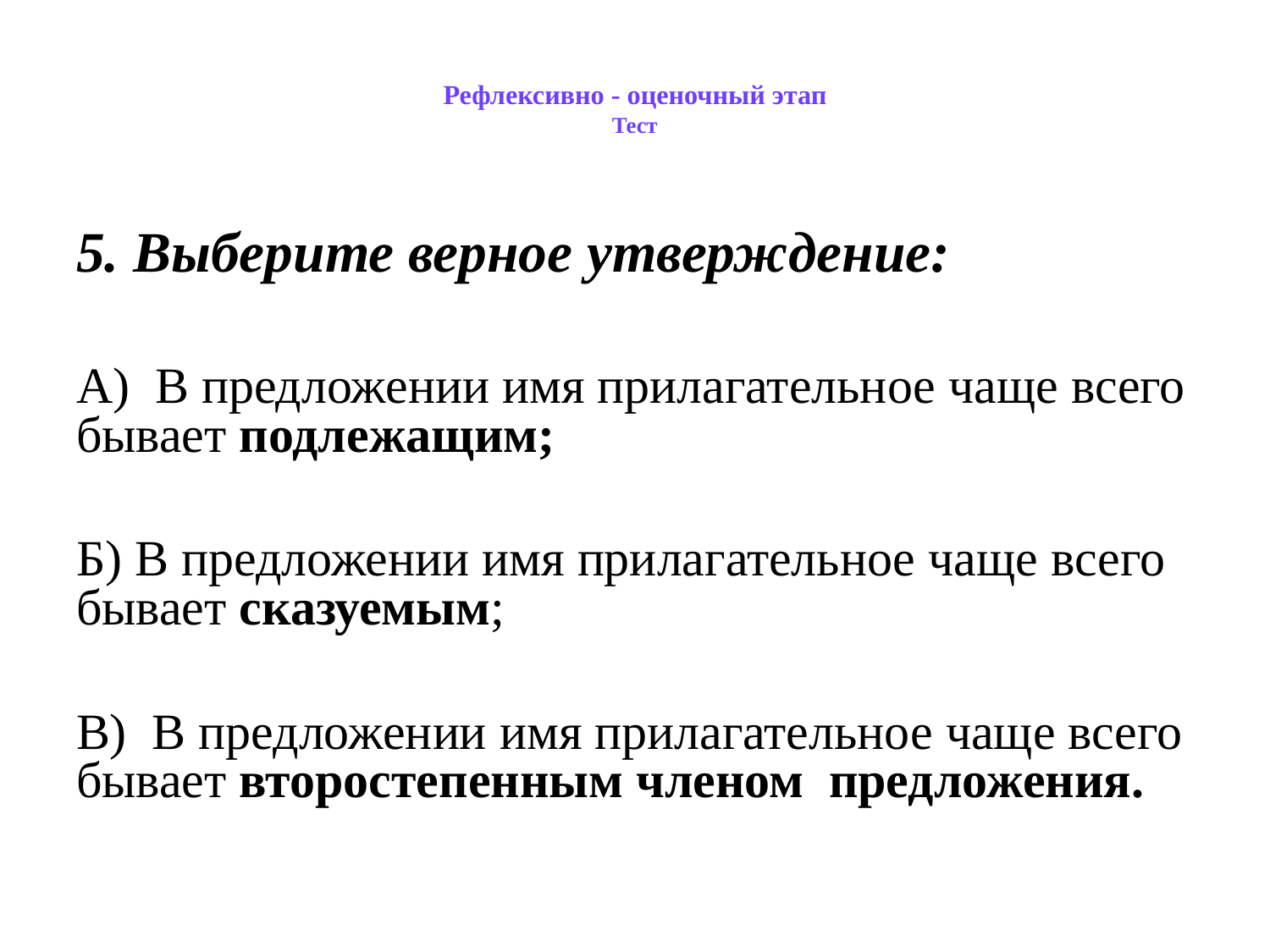

# Рефлексивно - оценочный этап Тест
5. Выберите верное утверждение:

А)  В предложении имя прилагательное чаще всего бывает подлежащим;

Б) В предложении имя прилагательное чаще всего бывает сказуемым;

В)  В предложении имя прилагательное чаще всего бывает второстепенным членом  предложения.